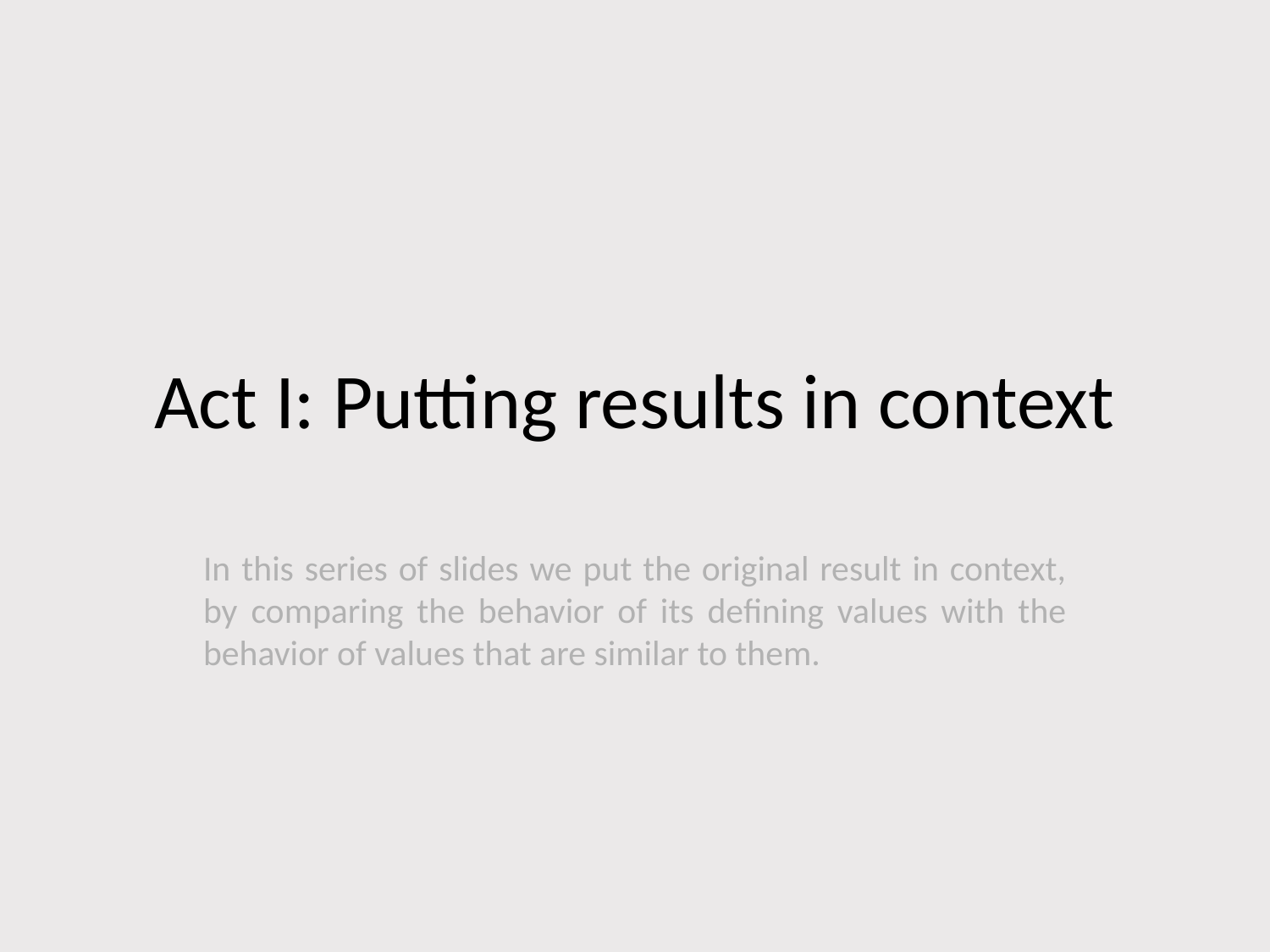

# Act I: Putting results in context
In this series of slides we put the original result in context, by comparing the behavior of its defining values with the behavior of values that are similar to them.